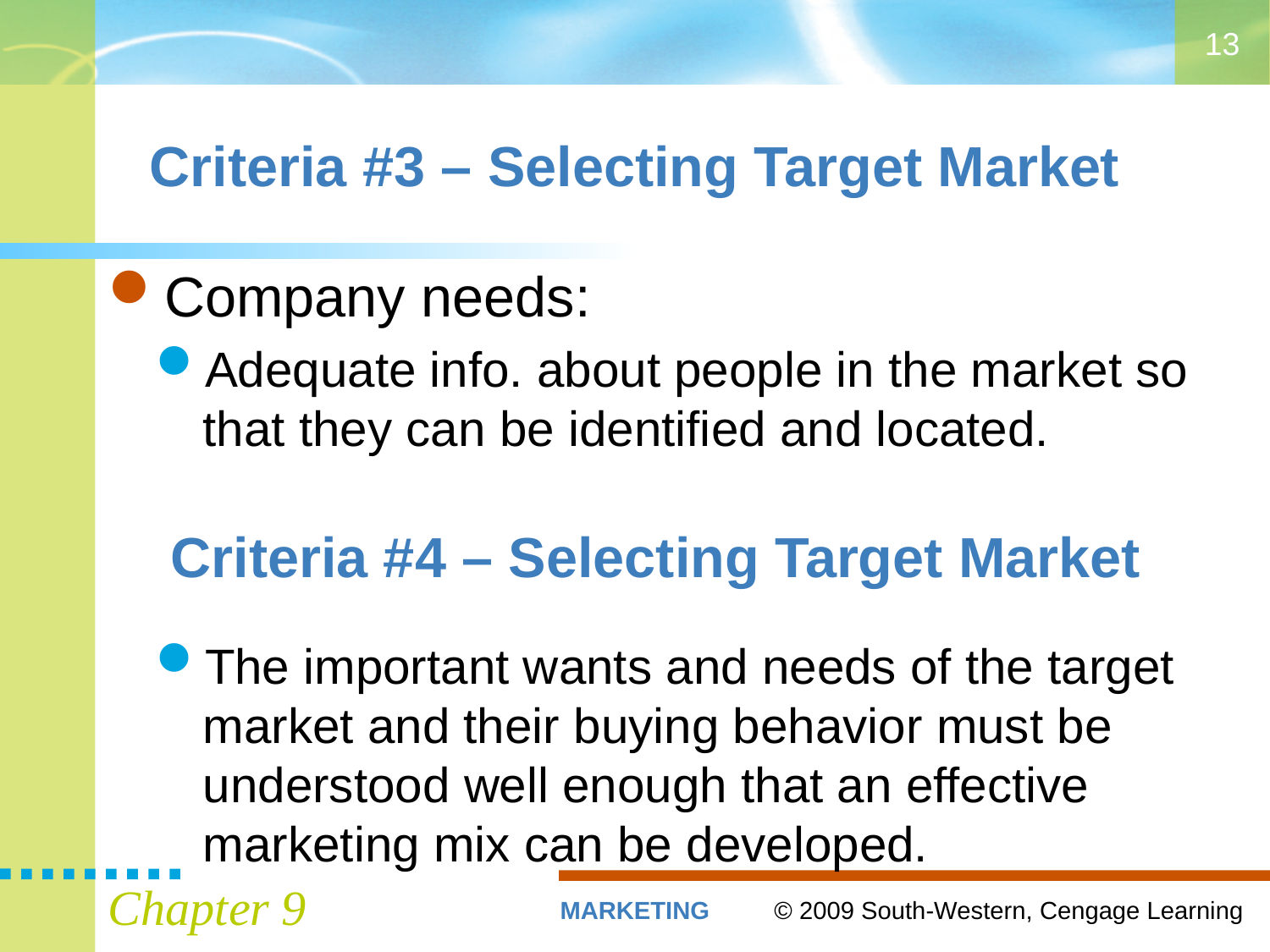

13
# Criteria #3 – Selecting Target Market
Company needs:
Adequate info. about people in the market so that they can be identified and located.

The important wants and needs of the target market and their buying behavior must be understood well enough that an effective marketing mix can be developed.

Criteria #4 – Selecting Target Market
Chapter 9